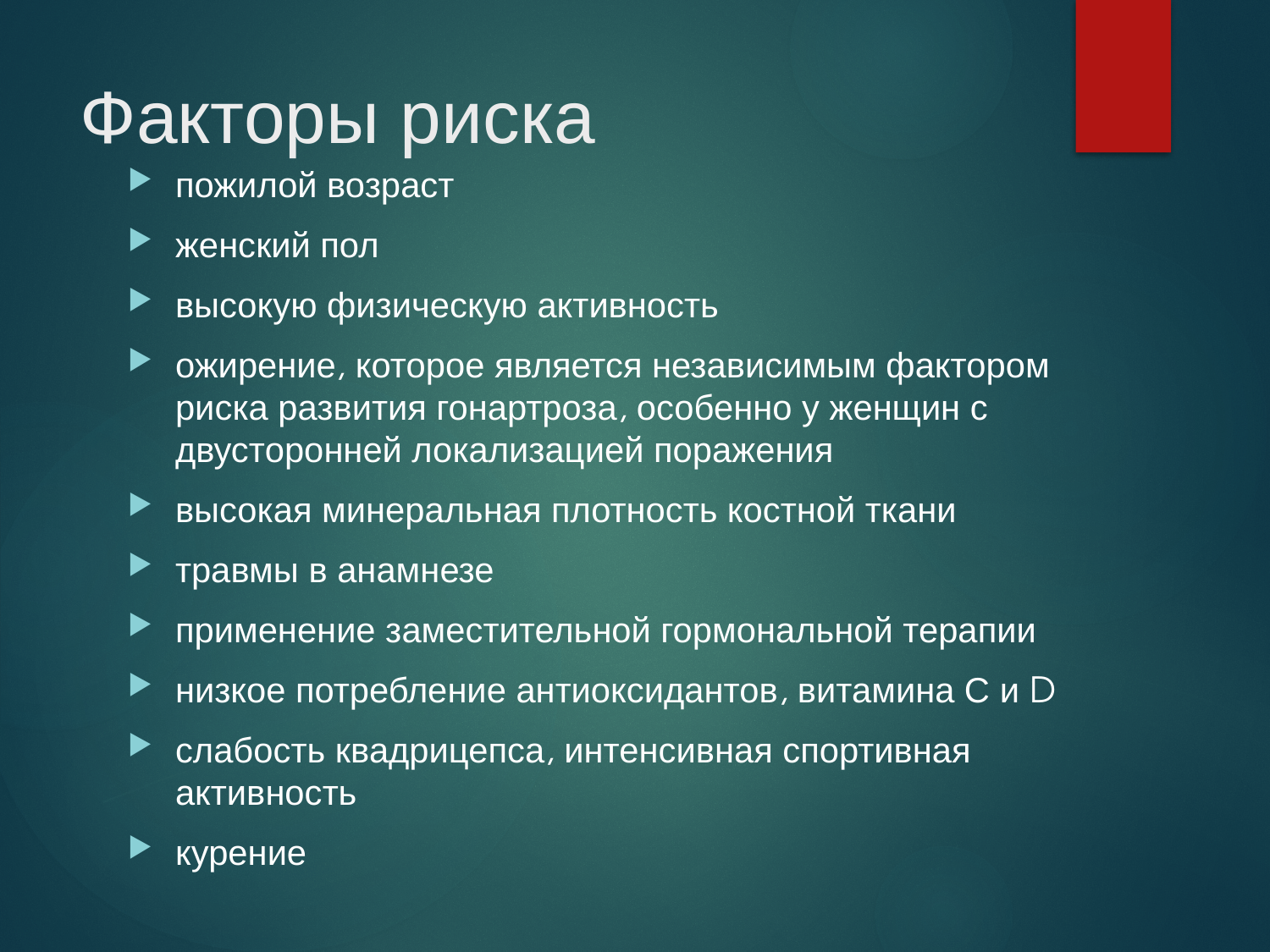

# Факторы риска
пожилой возраст
женский пол
высокую физическую активность
ожирение, которое является независимым фактором риска развития гонартроза, особенно у женщин с двусторонней локализацией поражения
высокая минеральная плотность костной ткани
травмы в анамнезе
применение заместительной гормональной терапии
низкое потребление антиоксидантов, витамина С и D
слабость квадрицепса, интенсивная спортивная активность
курение